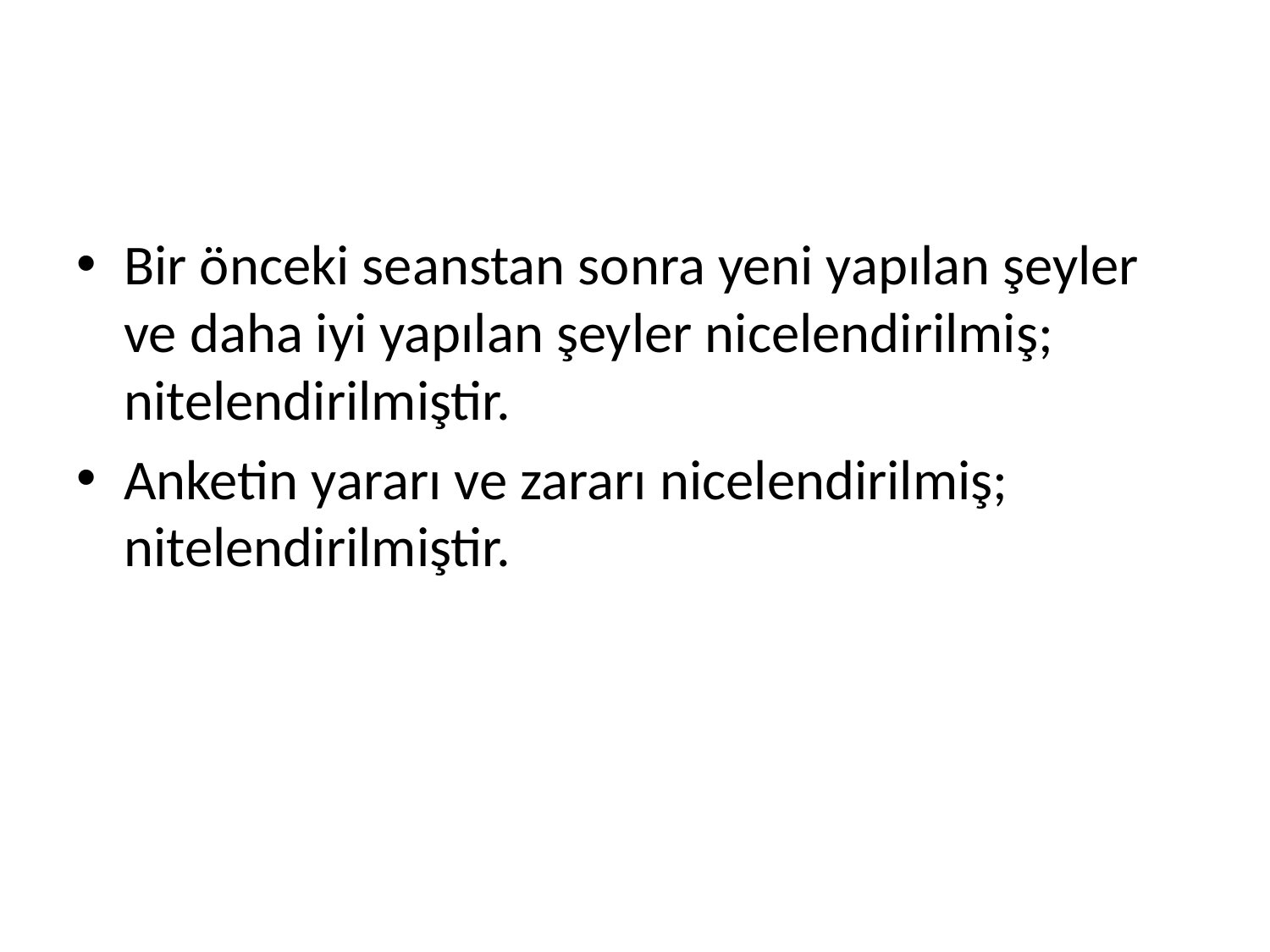

Bir önceki seanstan sonra yeni yapılan şeyler ve daha iyi yapılan şeyler nicelendirilmiş; nitelendirilmiştir.
Anketin yararı ve zararı nicelendirilmiş; nitelendirilmiştir.